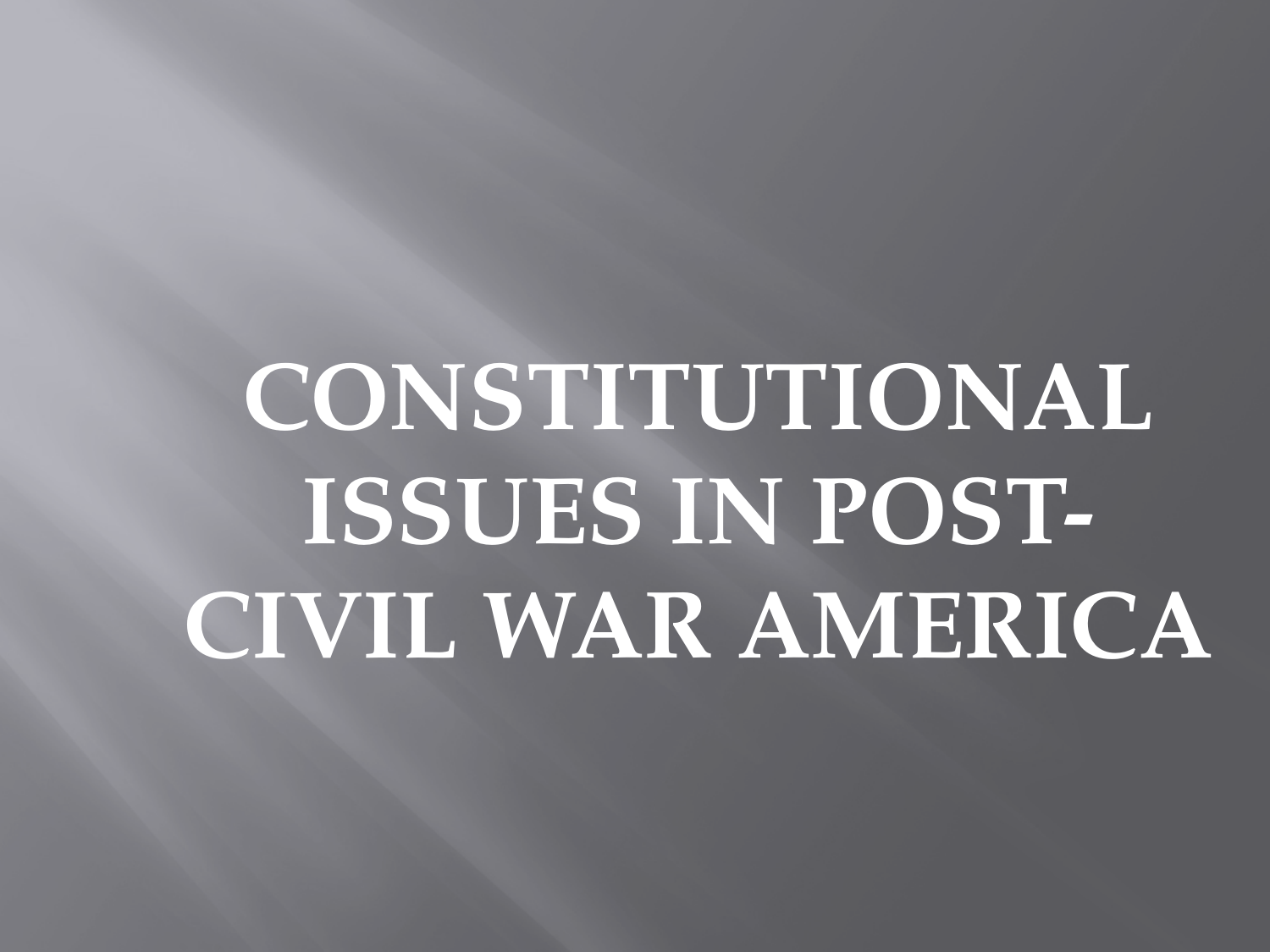

#
CONSTITUTIONAL ISSUES IN POST-CIVIL WAR AMERICA